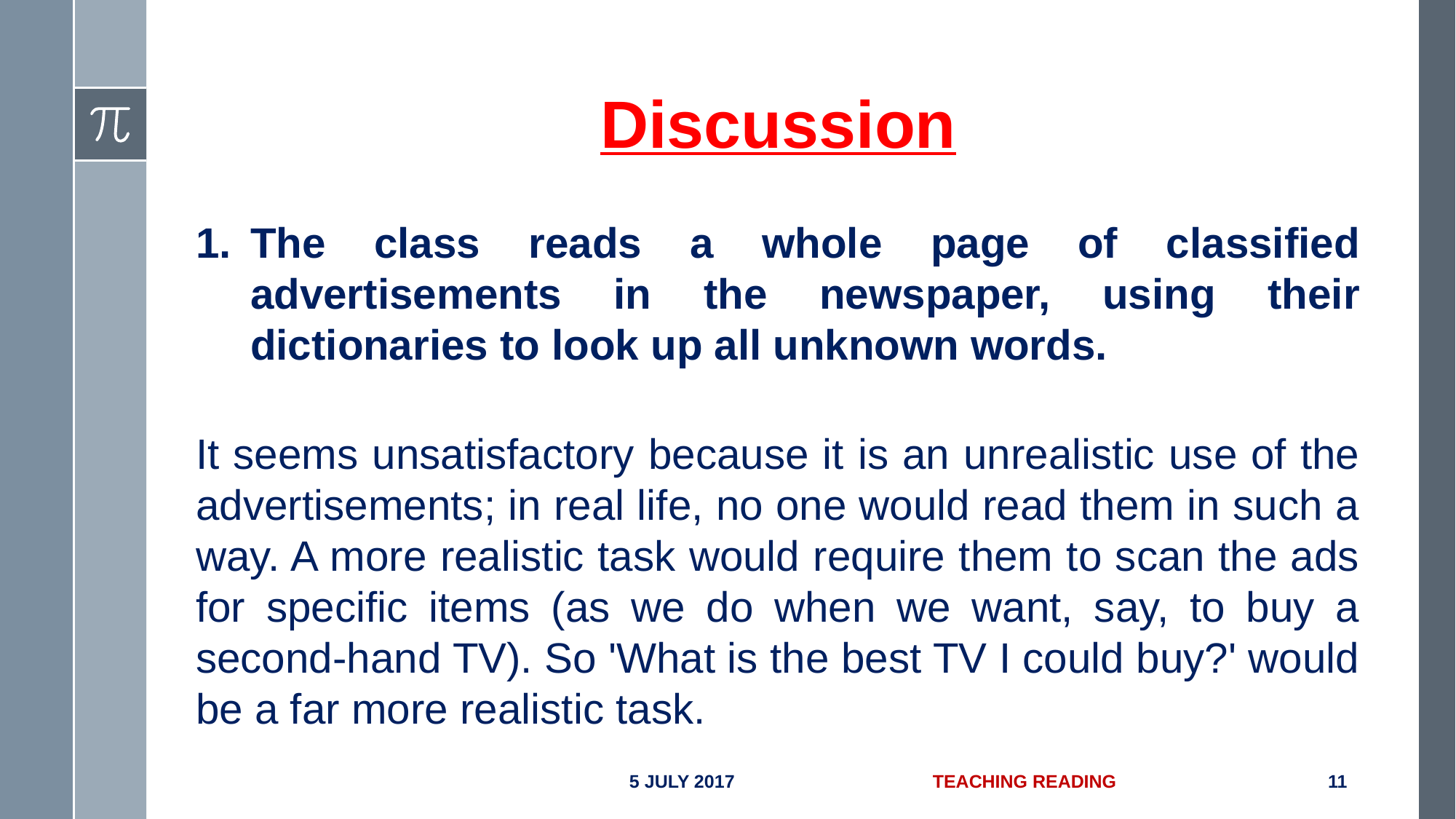

# Discussion
The class reads a whole page of classified advertisements in the newspaper, using their dictionaries to look up all unknown words.

It seems unsatisfactory because it is an unrealistic use of the advertisements; in real life, no one would read them in such a way. A more realistic task would require them to scan the ads for specific items (as we do when we want, say, to buy a second-hand TV). So 'What is the best TV I could buy?' would be a far more realistic task.
5 July 2017
Teaching Reading
11